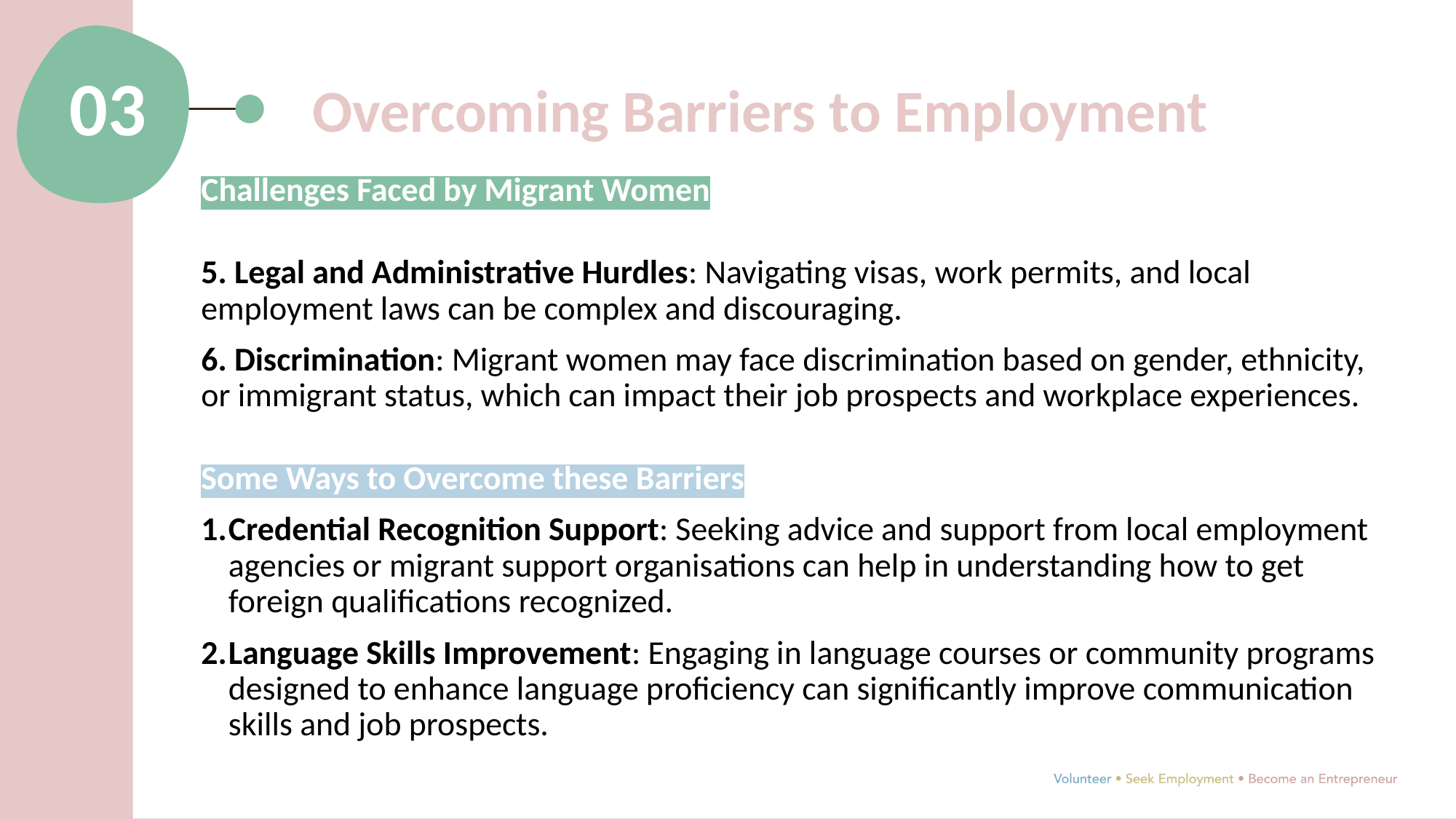

03
Overcoming Barriers to Employment

Challenges Faced by Migrant Women

5. Legal and Administrative Hurdles: Navigating visas, work permits, and local employment laws can be complex and discouraging.
6. Discrimination: Migrant women may face discrimination based on gender, ethnicity, or immigrant status, which can impact their job prospects and workplace experiences.

Some Ways to Overcome these Barriers
Credential Recognition Support: Seeking advice and support from local employment agencies or migrant support organisations can help in understanding how to get foreign qualifications recognized.
Language Skills Improvement: Engaging in language courses or community programs designed to enhance language proficiency can significantly improve communication skills and job prospects.